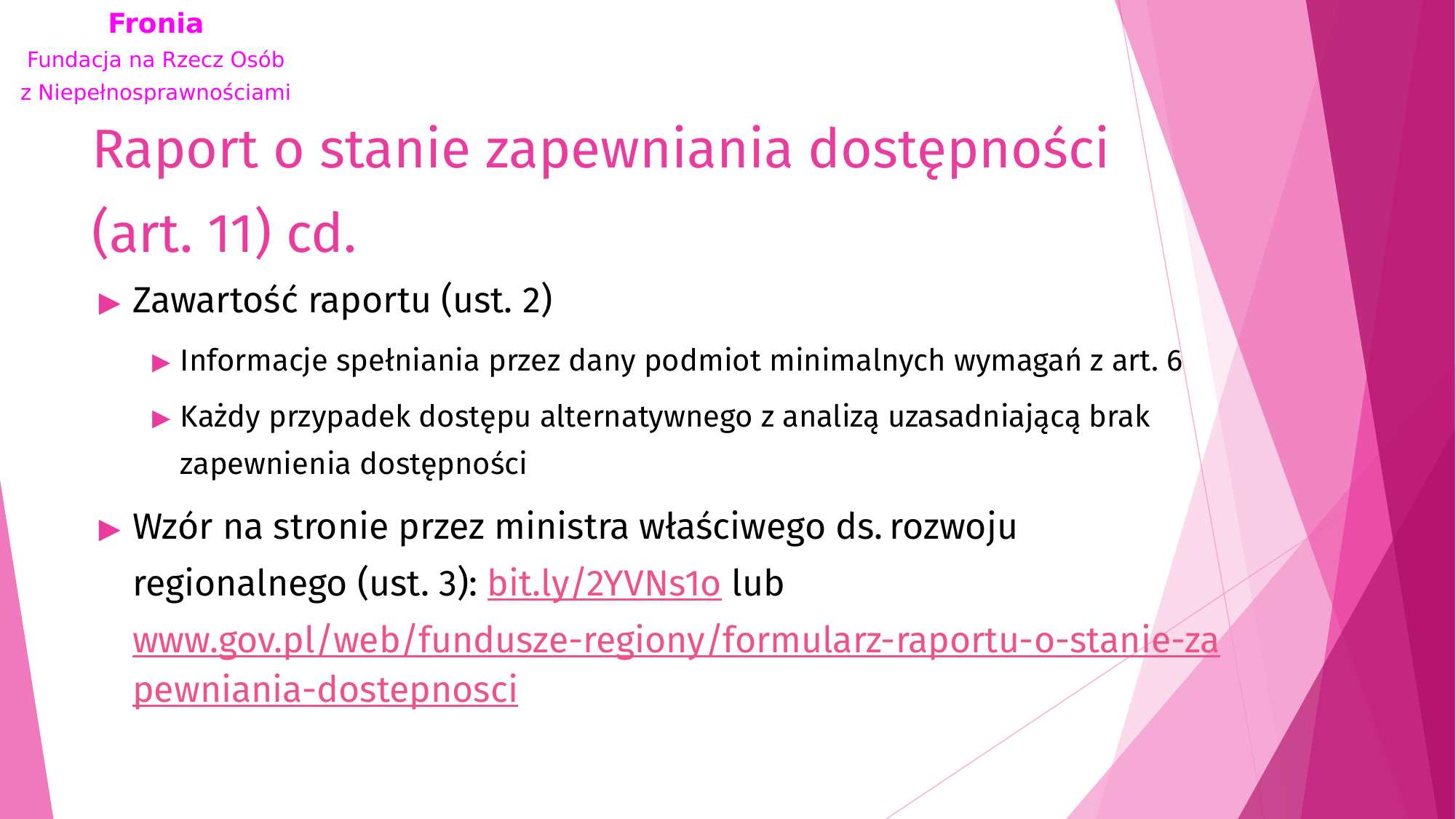

# Raport o stanie zapewniania dostępności (art. 11) cd.
Zawartość raportu (ust. 2)
Informacje spełniania przez dany podmiot minimalnych wymagań z art. 6
Każdy przypadek dostępu alternatywnego z analizą uzasadniającą brak zapewnienia dostępności
Wzór na stronie przez ministra właściwego ds. rozwoju regionalnego (ust. 3): bit.ly/2YVNs1o lub www.gov.pl/web/fundusze-regiony/formularz-raportu-o-stanie-zapewniania-dostepnosci